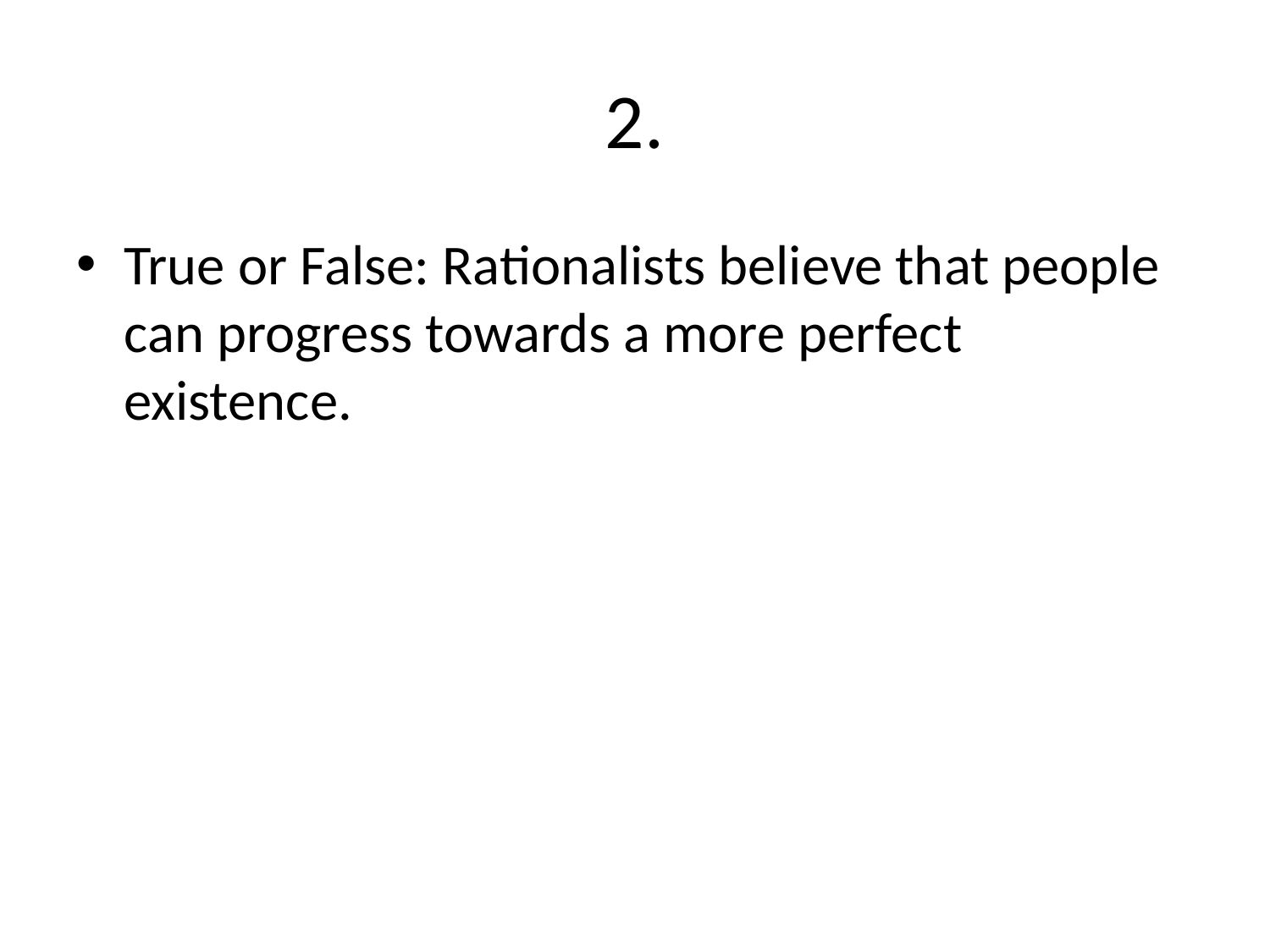

# 2.
True or False: Rationalists believe that people can progress towards a more perfect existence.